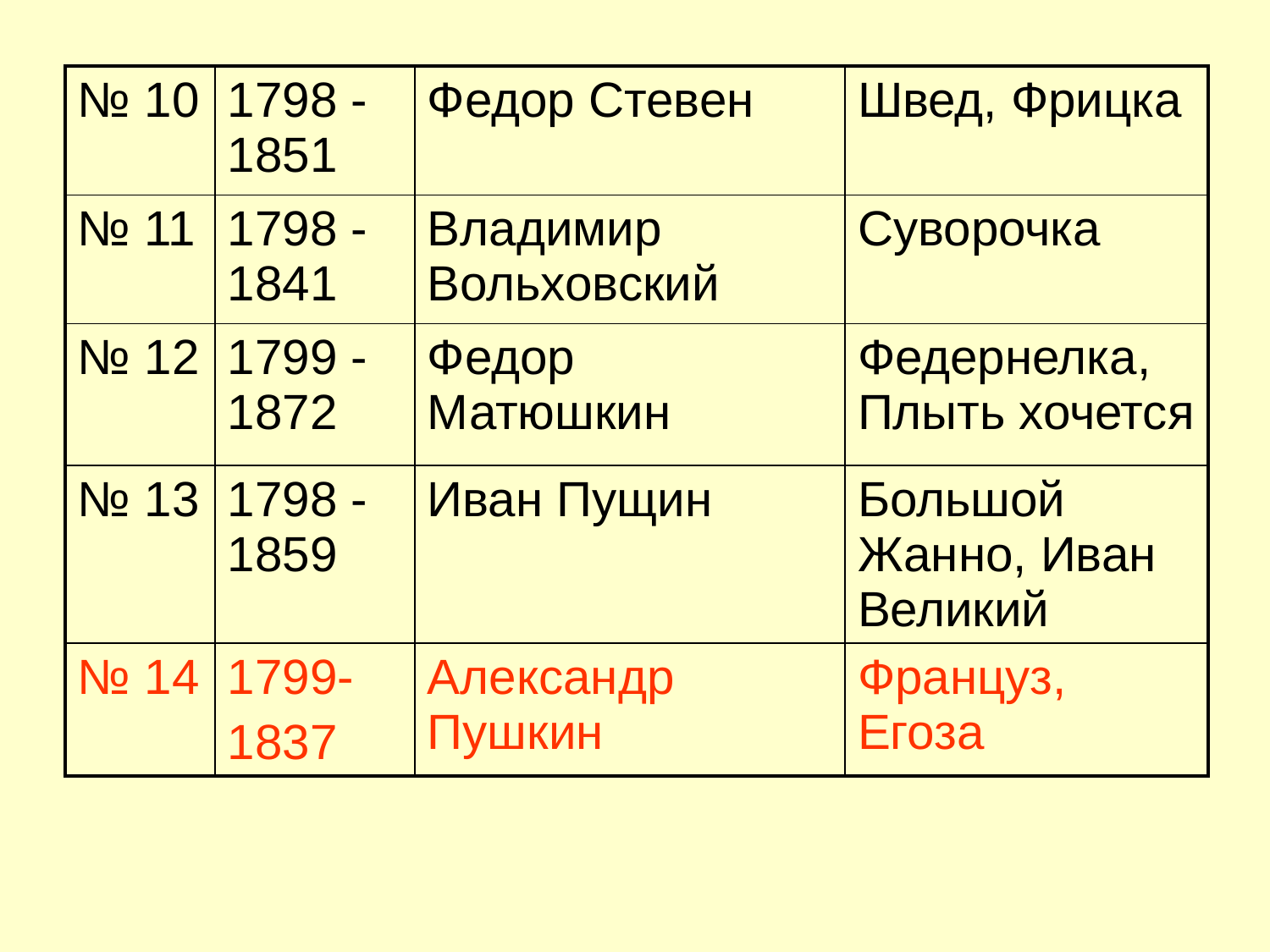

| № 10 | 1798 - 1851 | Федор Стевен | Швед, Фрицка |
| --- | --- | --- | --- |
| № 11 | 1798 - 1841 | Владимир Вольховский | Суворочка |
| № 12 | 1799 - 1872 | Федор Матюшкин | Федернелка, Плыть хочется |
| № 13 | 1798 - 1859 | Иван Пущин | Большой Жанно, Иван Великий |
| № 14 | 1799- 1837 | Александр Пушкин | Француз, Егоза |